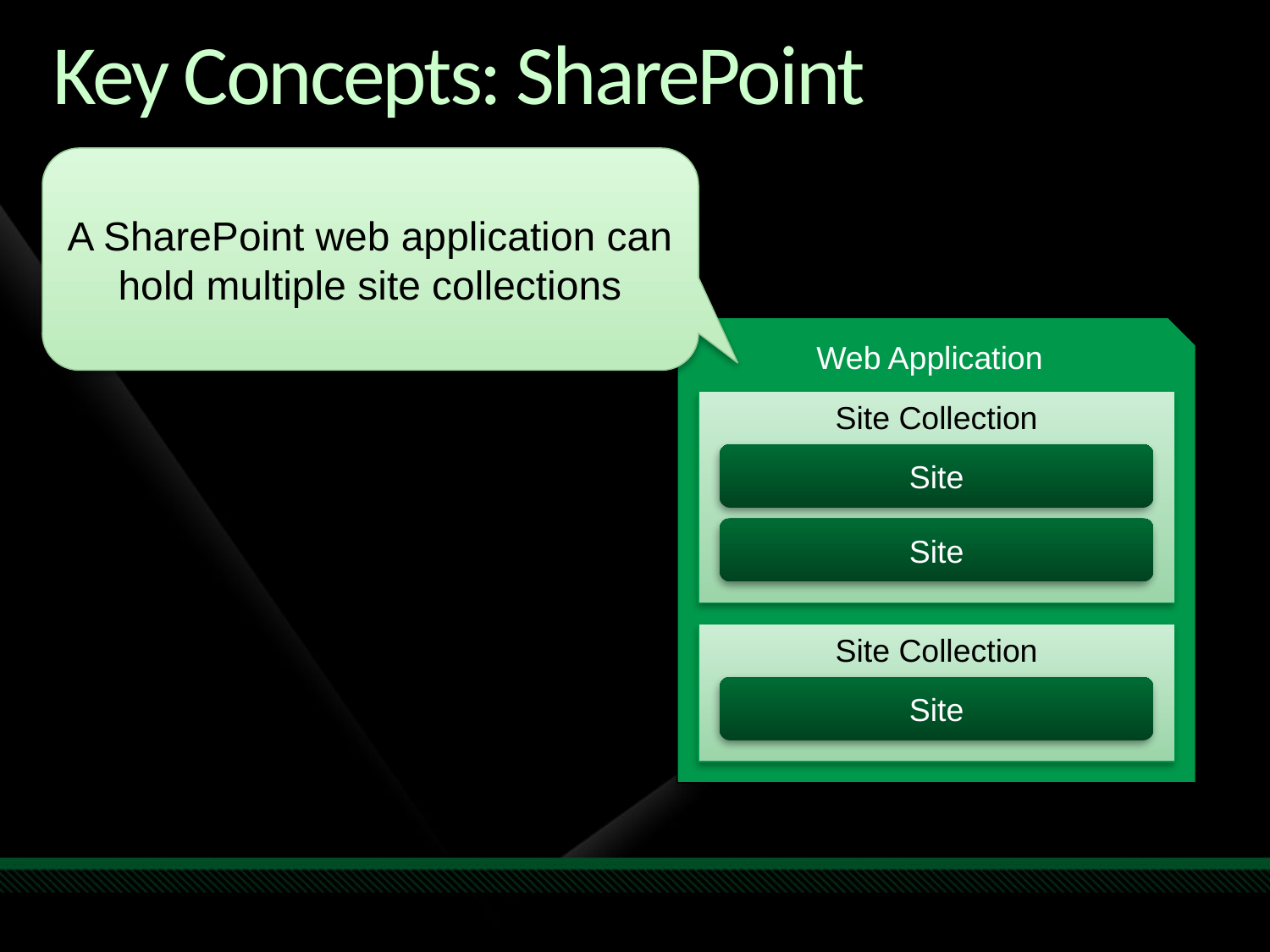

# Key Concepts: SharePoint
A SharePoint web application can hold multiple site collections
Web Application
Site Collection
Site
Site
Site Collection
Site